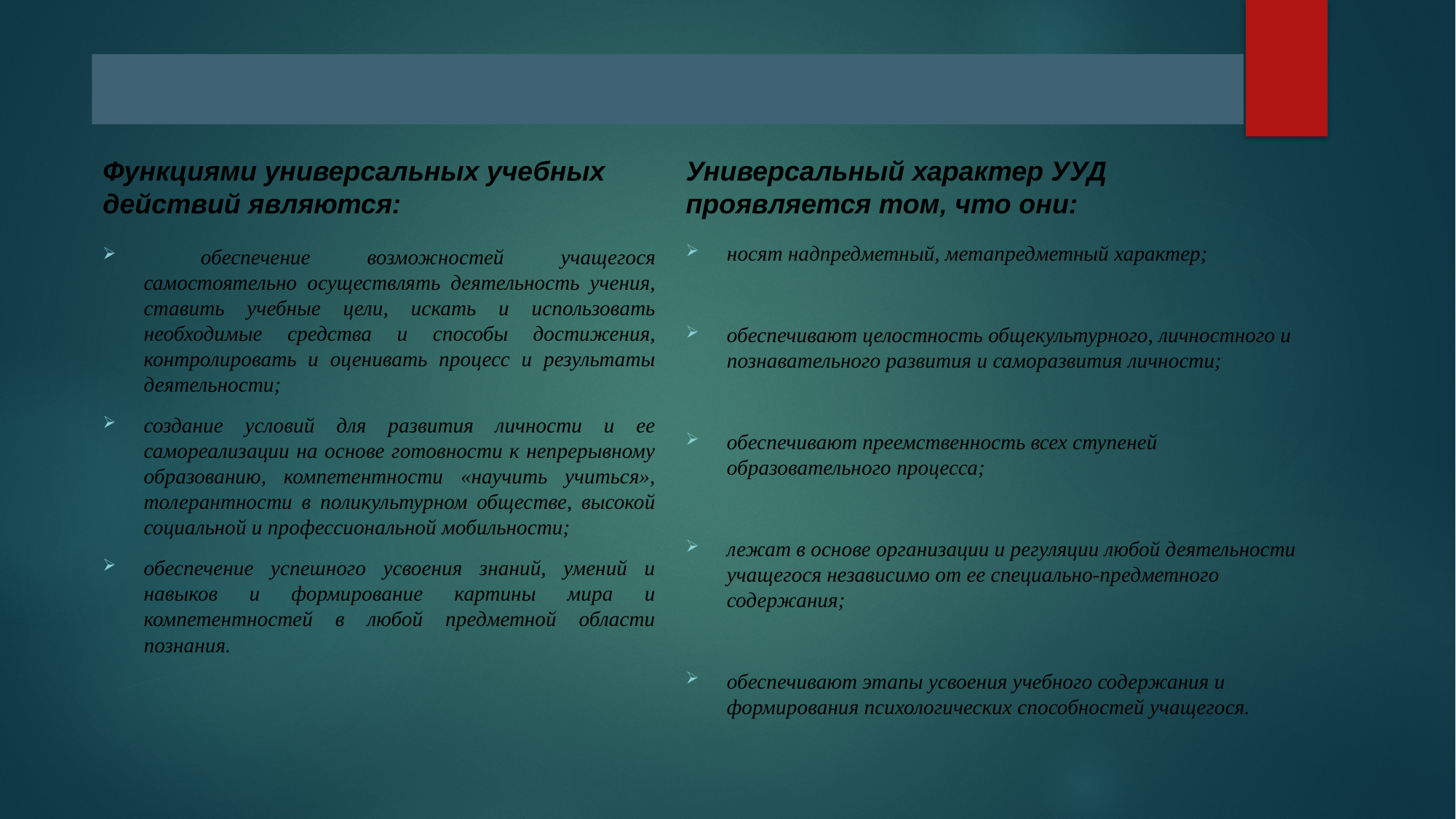

#
Функциями универсальных учебных действий являются:
Универсальный характер УУД проявляется том, что они:

носят надпредметный, метапредметный характер;

обеспечивают целостность общекультурного, личностного и познавательного развития и саморазвития личности;

обеспечивают преемственность всех ступеней образовательного процесса;

лежат в основе организации и регуляции любой деятельности учащегося независимо от ее специально‐предметного содержания;

обеспечивают этапы усвоения учебного содержания и формирования психологических способностей учащегося.

 обеспечение возможностей учащегося самостоятельно осуществлять деятельность учения, ставить учебные цели, искать и использовать необходимые средства и способы достижения, контролировать и оценивать процесс и результаты деятельности;
создание условий для развития личности и ее самореализации на основе готовности к непрерывному образованию, компетентности «научить учиться», толерантности в поликультурном обществе, высокой социальной и профессиональной мобильности;
обеспечение успешного усвоения знаний, умений и навыков и формирование картины мира и компетентностей в любой предметной области познания.